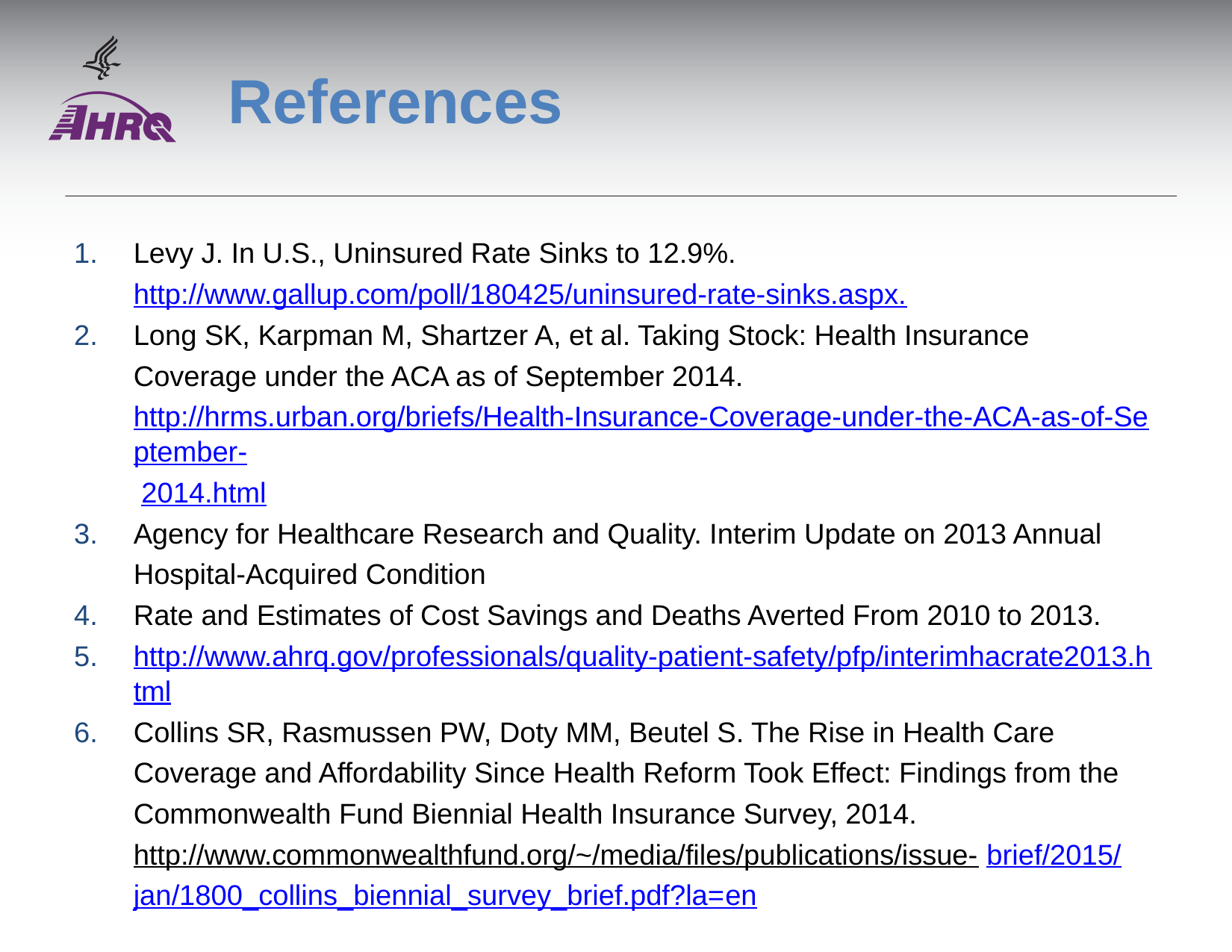

# References
Levy J. In U.S., Uninsured Rate Sinks to 12.9%. http://www.gallup.com/poll/180425/uninsured-rate-sinks.aspx.
Long SK, Karpman M, Shartzer A, et al. Taking Stock: Health Insurance Coverage under the ACA as of September 2014. http://hrms.urban.org/briefs/Health-Insurance-Coverage-under-the-ACA-as-of-September- 2014.html
Agency for Healthcare Research and Quality. Interim Update on 2013 Annual Hospital-Acquired Condition
Rate and Estimates of Cost Savings and Deaths Averted From 2010 to 2013.
http://www.ahrq.gov/professionals/quality-patient-safety/pfp/interimhacrate2013.html
Collins SR, Rasmussen PW, Doty MM, Beutel S. The Rise in Health Care Coverage and Affordability Since Health Reform Took Effect: Findings from the Commonwealth Fund Biennial Health Insurance Survey, 2014. http://www.commonwealthfund.org/~/media/files/publications/issue- brief/2015/jan/1800_collins_biennial_survey_brief.pdf?la=en